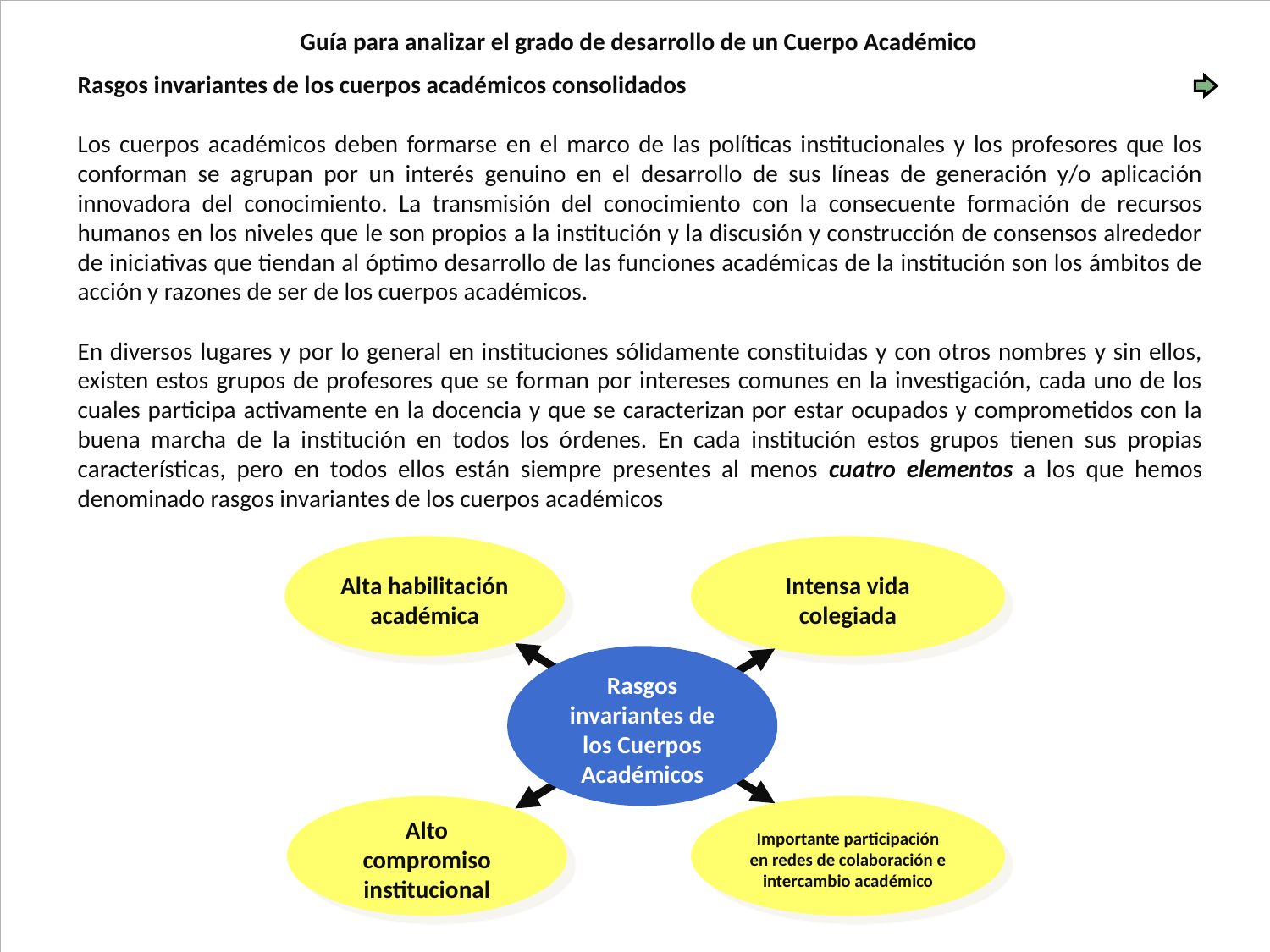

Guía para analizar el grado de desarrollo de un Cuerpo Académico
Rasgos invariantes de los cuerpos académicos consolidados

Los cuerpos académicos deben formarse en el marco de las políticas institucionales y los profesores que los conforman se agrupan por un interés genuino en el desarrollo de sus líneas de generación y/o aplicación innovadora del conocimiento. La transmisión del conocimiento con la consecuente formación de recursos humanos en los niveles que le son propios a la institución y la discusión y construcción de consensos alrededor de iniciativas que tiendan al óptimo desarrollo de las funciones académicas de la institución son los ámbitos de acción y razones de ser de los cuerpos académicos.

En diversos lugares y por lo general en instituciones sólidamente constituidas y con otros nombres y sin ellos, existen estos grupos de profesores que se forman por intereses comunes en la investigación, cada uno de los cuales participa activamente en la docencia y que se caracterizan por estar ocupados y comprometidos con la buena marcha de la institución en todos los órdenes. En cada institución estos grupos tienen sus propias características, pero en todos ellos están siempre presentes al menos cuatro elementos a los que hemos denominado rasgos invariantes de los cuerpos académicos

Alta habilitación académica
Intensa vida colegiada

Rasgos invariantes de los Cuerpos Académicos

Alto compromiso institucional
Importante participación en redes de colaboración e intercambio académico